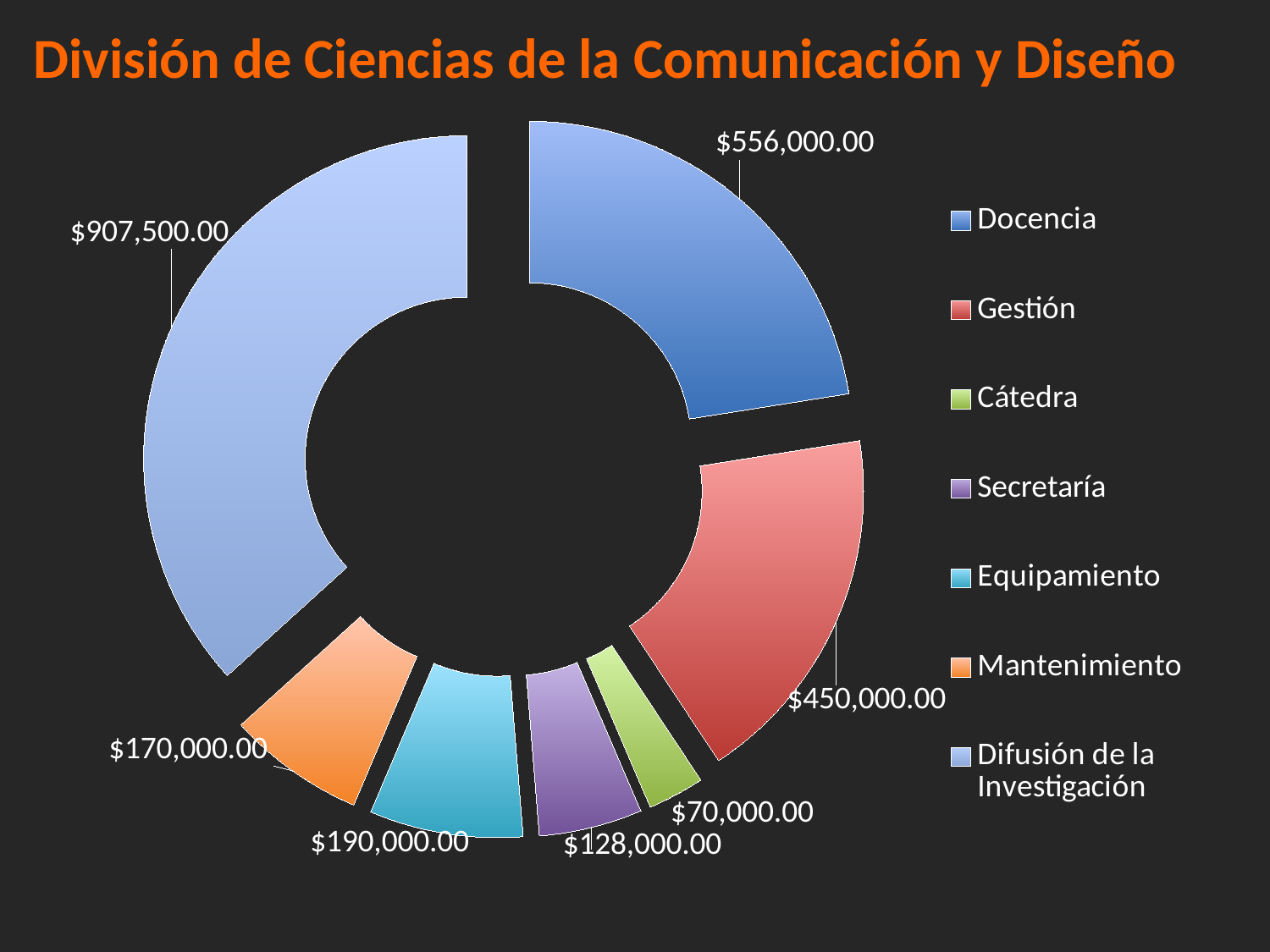

División de Ciencias de la Comunicación y Diseño

### Chart

| Category | Ventas |
|---|---|
| Docencia | 556000.0 |
| Gestión | 450000.0 |
| Cátedra | 70000.0 |
| Secretaría | 128000.0 |
| Equipamiento | 190000.0 |
| Mantenimiento | 170000.0 |
| Difusión de la Investigación | 907500.0 |